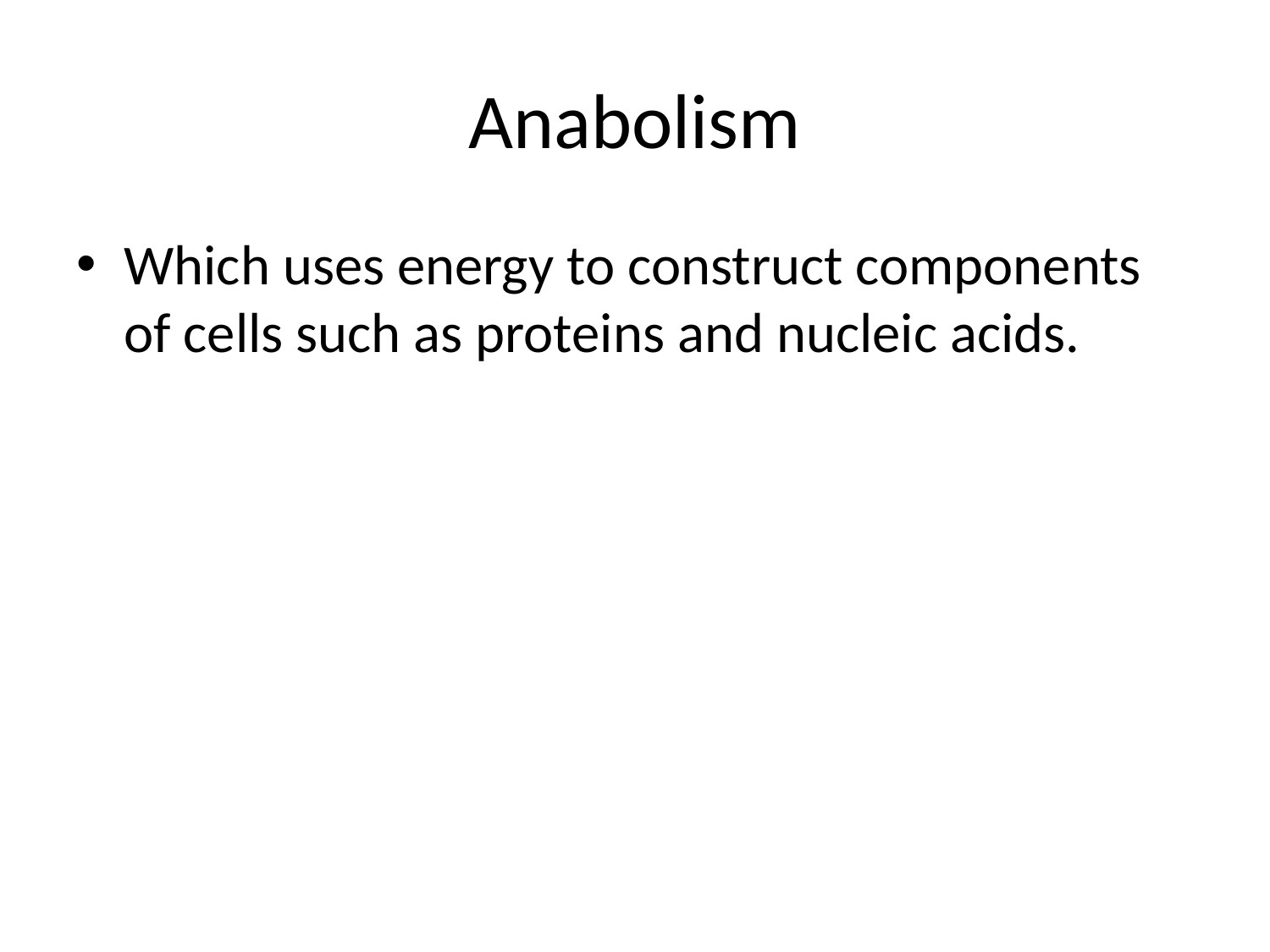

# Anabolism
Which uses energy to construct components of cells such as proteins and nucleic acids.